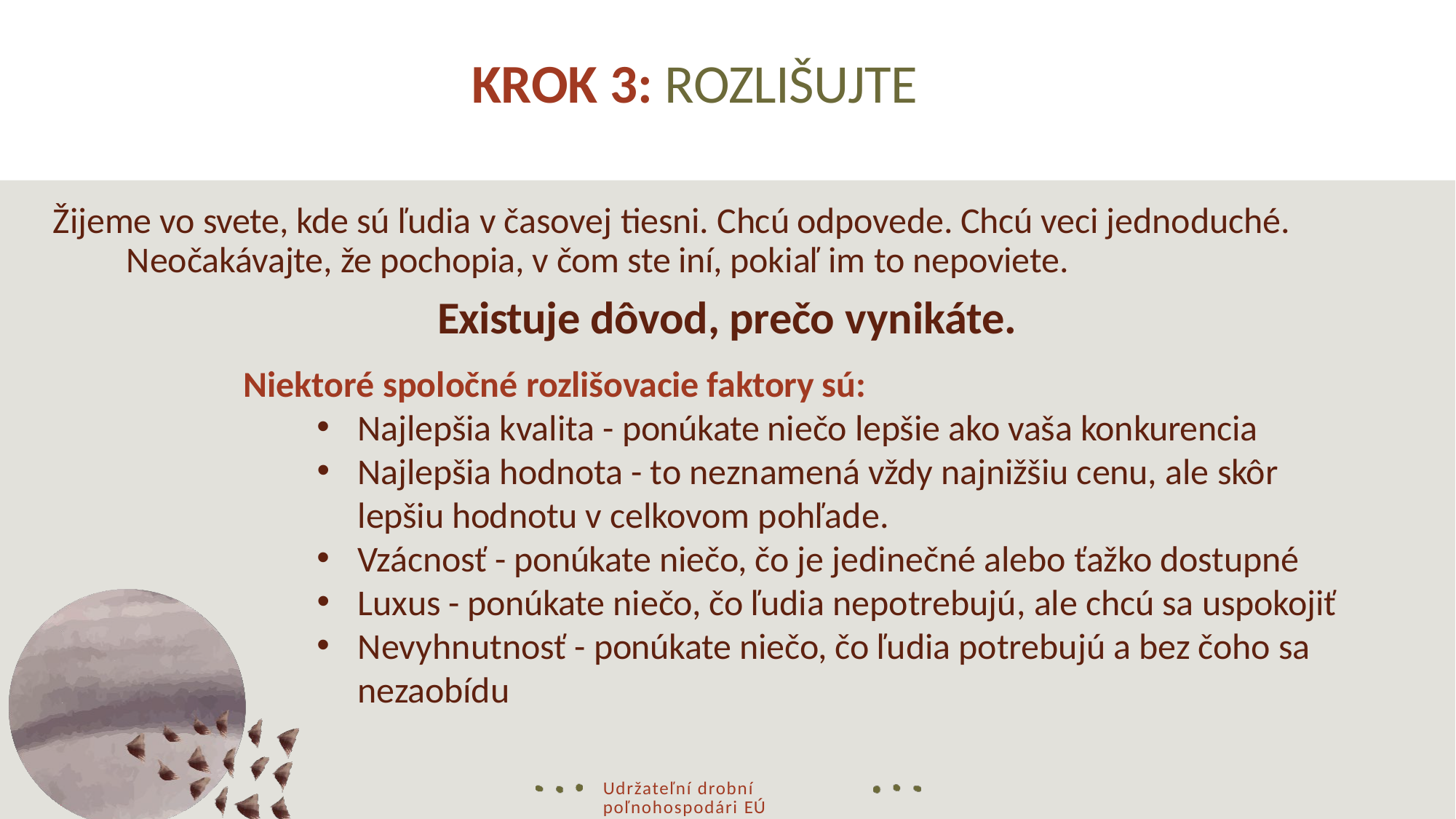

# KROK 3: ROZLIŠUJTE
Žijeme vo svete, kde sú ľudia v časovej tiesni. Chcú odpovede. Chcú veci jednoduché. Neočakávajte, že pochopia, v čom ste iní, pokiaľ im to nepoviete.
Existuje dôvod, prečo vynikáte.
Niektoré spoločné rozlišovacie faktory sú:
Najlepšia kvalita - ponúkate niečo lepšie ako vaša konkurencia
Najlepšia hodnota - to neznamená vždy najnižšiu cenu, ale skôr lepšiu hodnotu v celkovom pohľade.
Vzácnosť - ponúkate niečo, čo je jedinečné alebo ťažko dostupné
Luxus - ponúkate niečo, čo ľudia nepotrebujú, ale chcú sa uspokojiť
Nevyhnutnosť - ponúkate niečo, čo ľudia potrebujú a bez čoho sa nezaobídu
Udržateľní drobní poľnohospodári EÚ